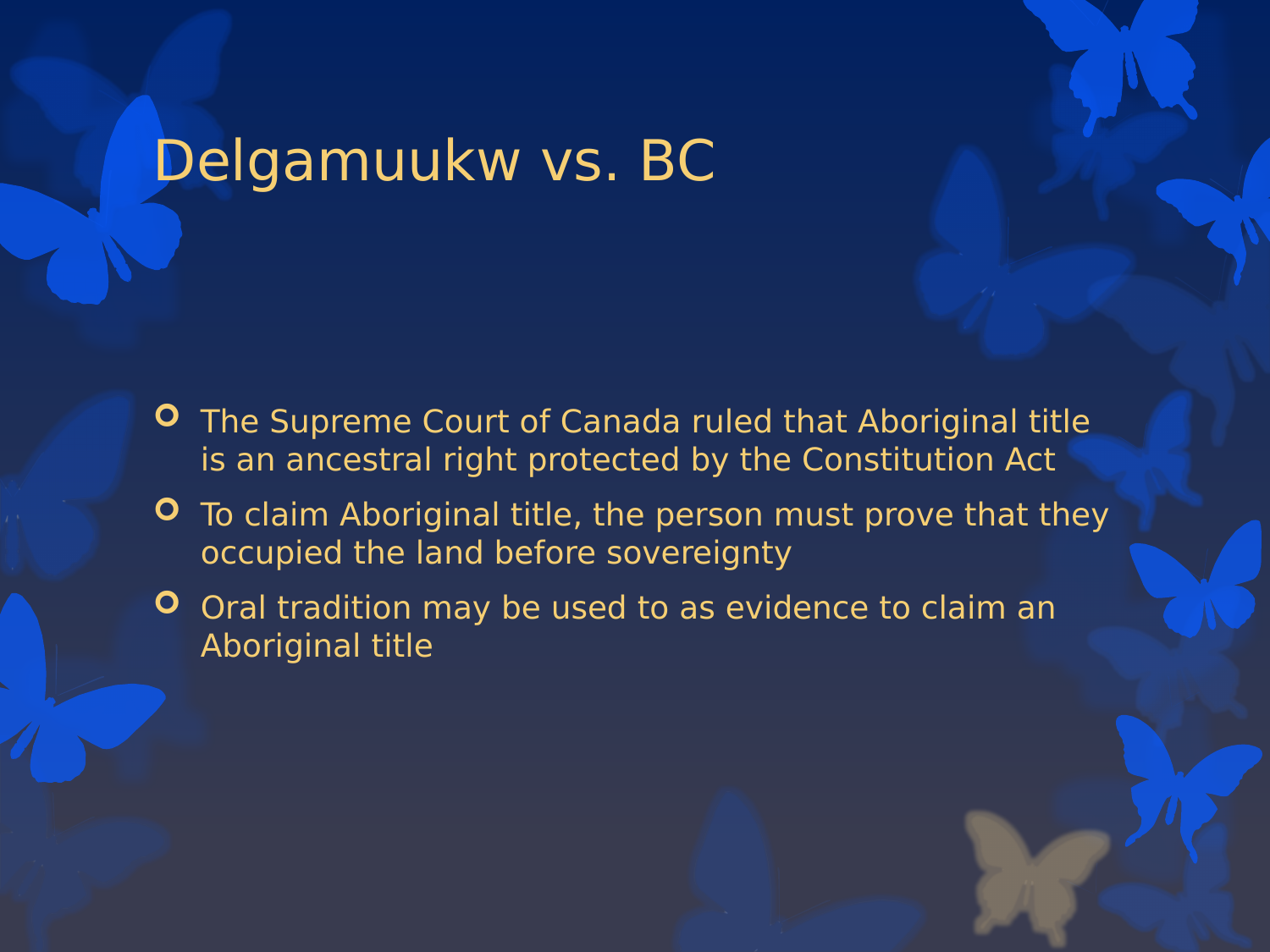

# Delgamuukw vs. BC
The Supreme Court of Canada ruled that Aboriginal title is an ancestral right protected by the Constitution Act
To claim Aboriginal title, the person must prove that they occupied the land before sovereignty
Oral tradition may be used to as evidence to claim an Aboriginal title